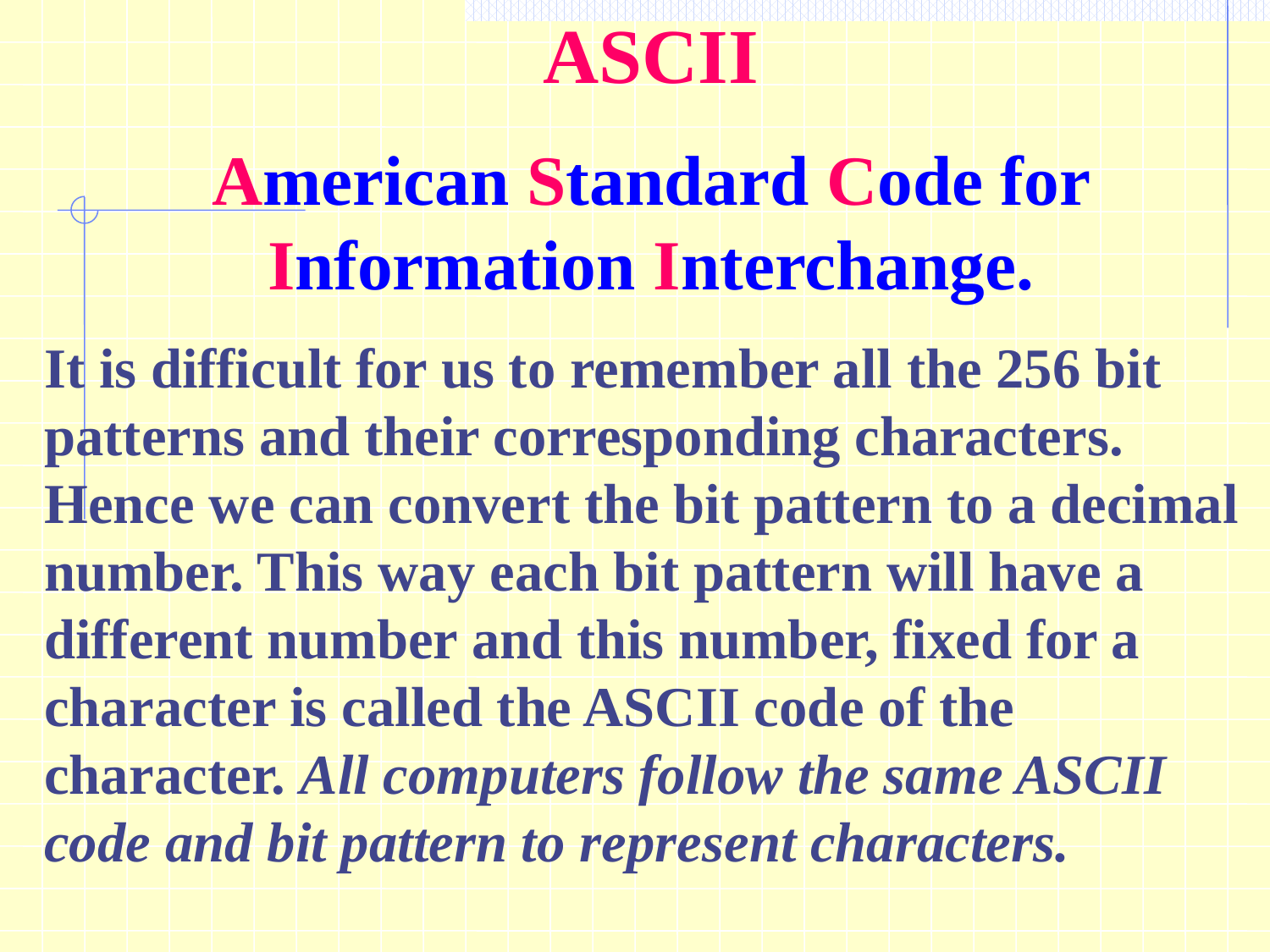

ASCII
American Standard Code for Information Interchange.
It is difficult for us to remember all the 256 bit patterns and their corresponding characters. Hence we can convert the bit pattern to a decimal number. This way each bit pattern will have a different number and this number, fixed for a character is called the ASCII code of the character. All computers follow the same ASCII code and bit pattern to represent characters.